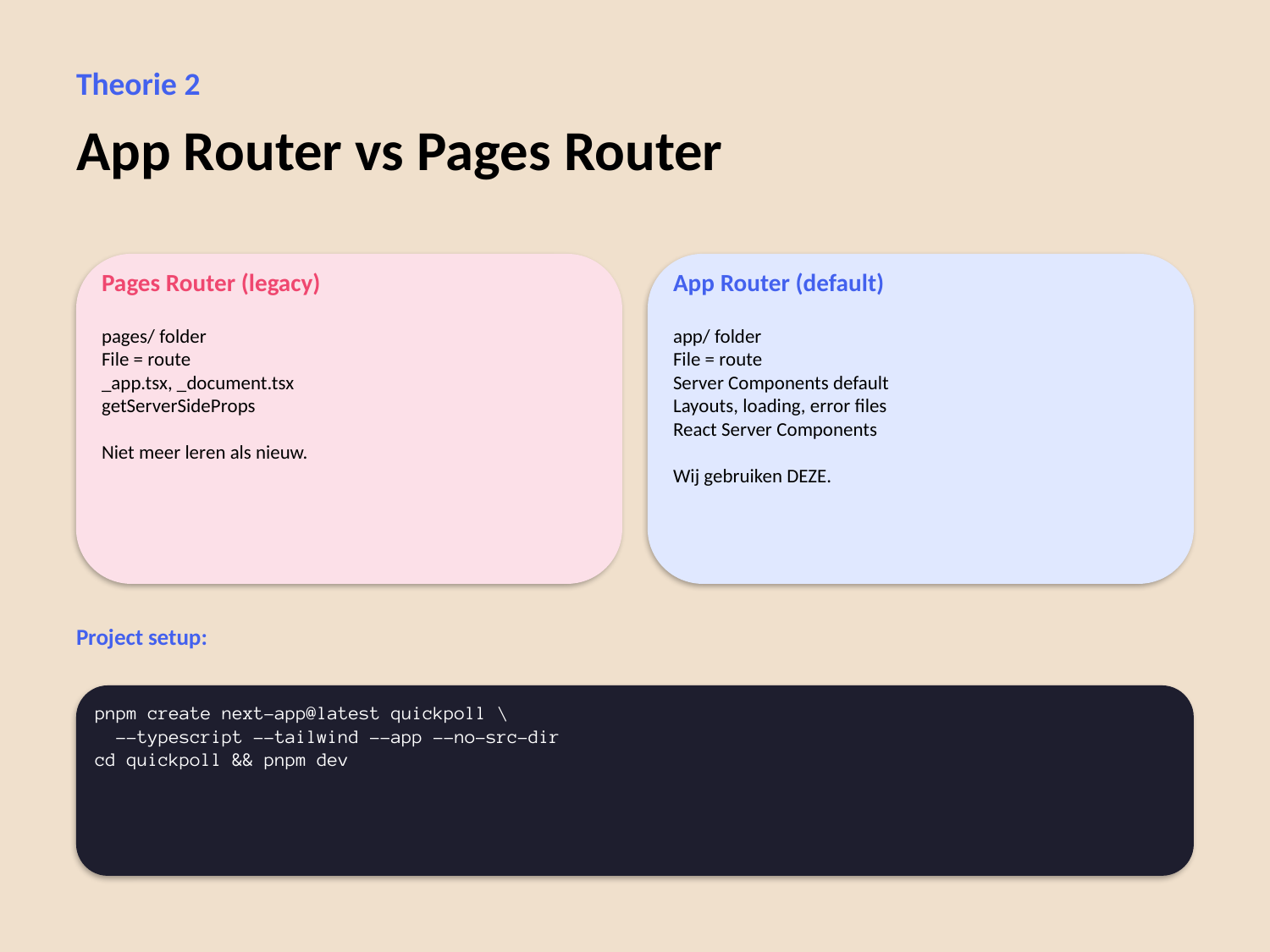

Theorie 2
App Router vs Pages Router

Pages Router (legacy)
App Router (default)
pages/ folder
File = route
_app.tsx, _document.tsx
getServerSideProps

Niet meer leren als nieuw.
app/ folder
File = route
Server Components default
Layouts, loading, error files
React Server Components

Wij gebruiken DEZE.
Project setup:

pnpm create next-app@latest quickpoll \
  --typescript --tailwind --app --no-src-dir
cd quickpoll && pnpm dev